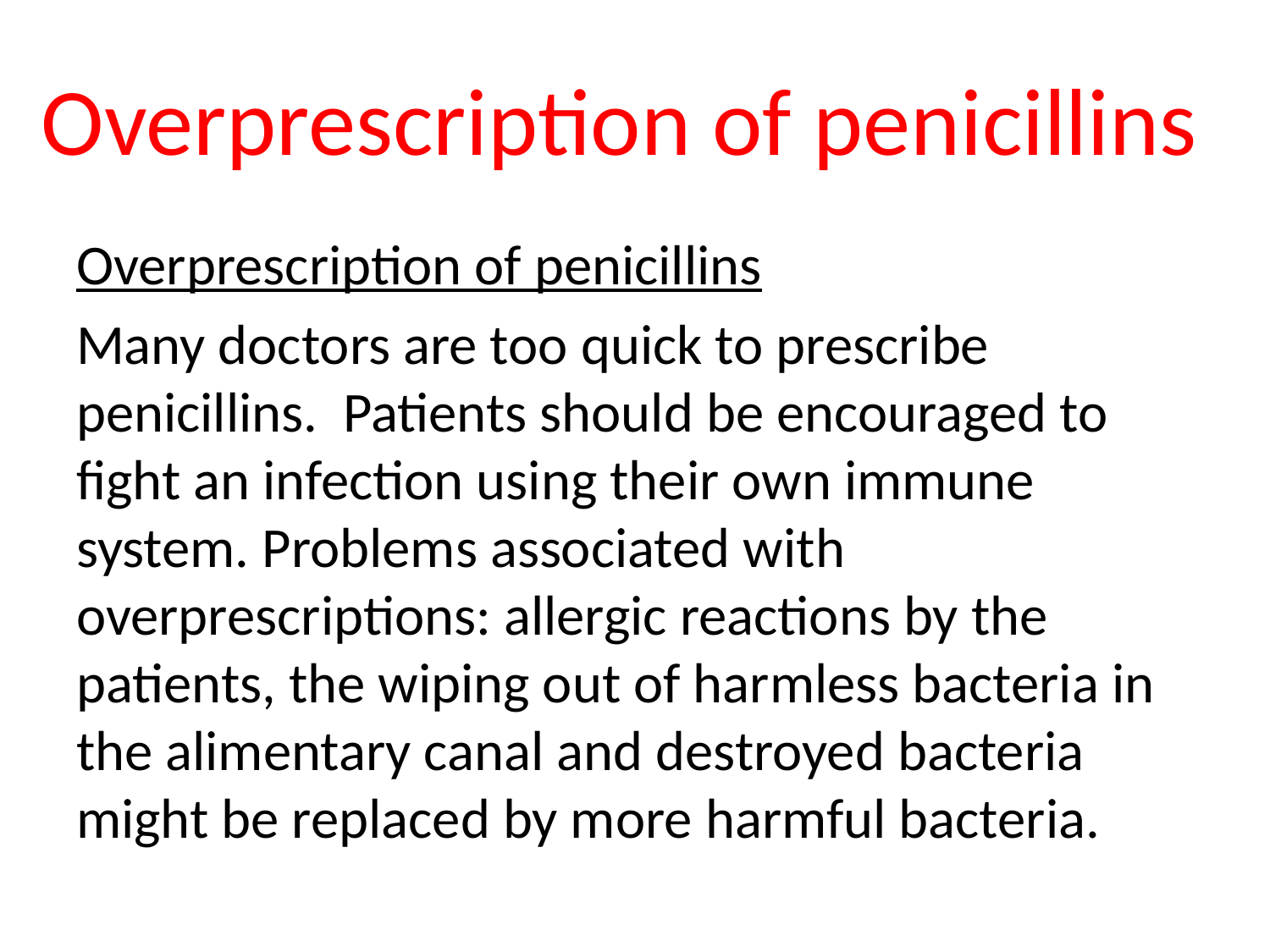

# Overprescription of penicillins
Overprescription of penicillins
Many doctors are too quick to prescribe penicillins.  Patients should be encouraged to fight an infection using their own immune system. Problems associated with overprescriptions: allergic reactions by the patients, the wiping out of harmless bacteria in the alimentary canal and destroyed bacteria might be replaced by more harmful bacteria.